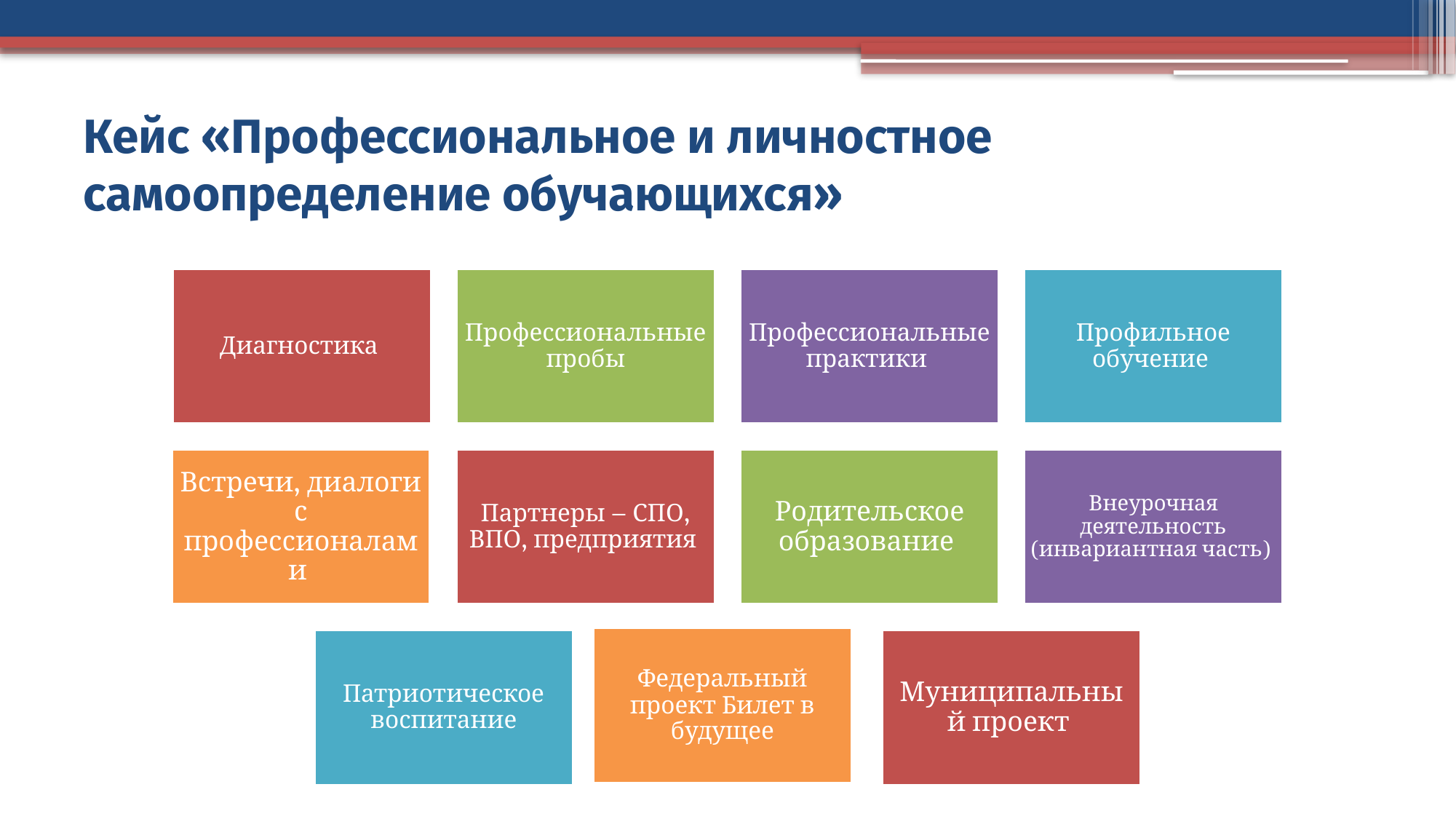

# Кейс «Профессиональное и личностное самоопределение обучающихся»
Диагностика
Профессиональные пробы
Профессиональные практики
Профильное обучение
Встречи, диалоги с профессионалами
Партнеры – СПО, ВПО, предприятия
Родительское образование
Внеурочная деятельность (инвариантная часть)
Патриотическое воспитание
Федеральный проект Билет в будущее
Муниципальный проект